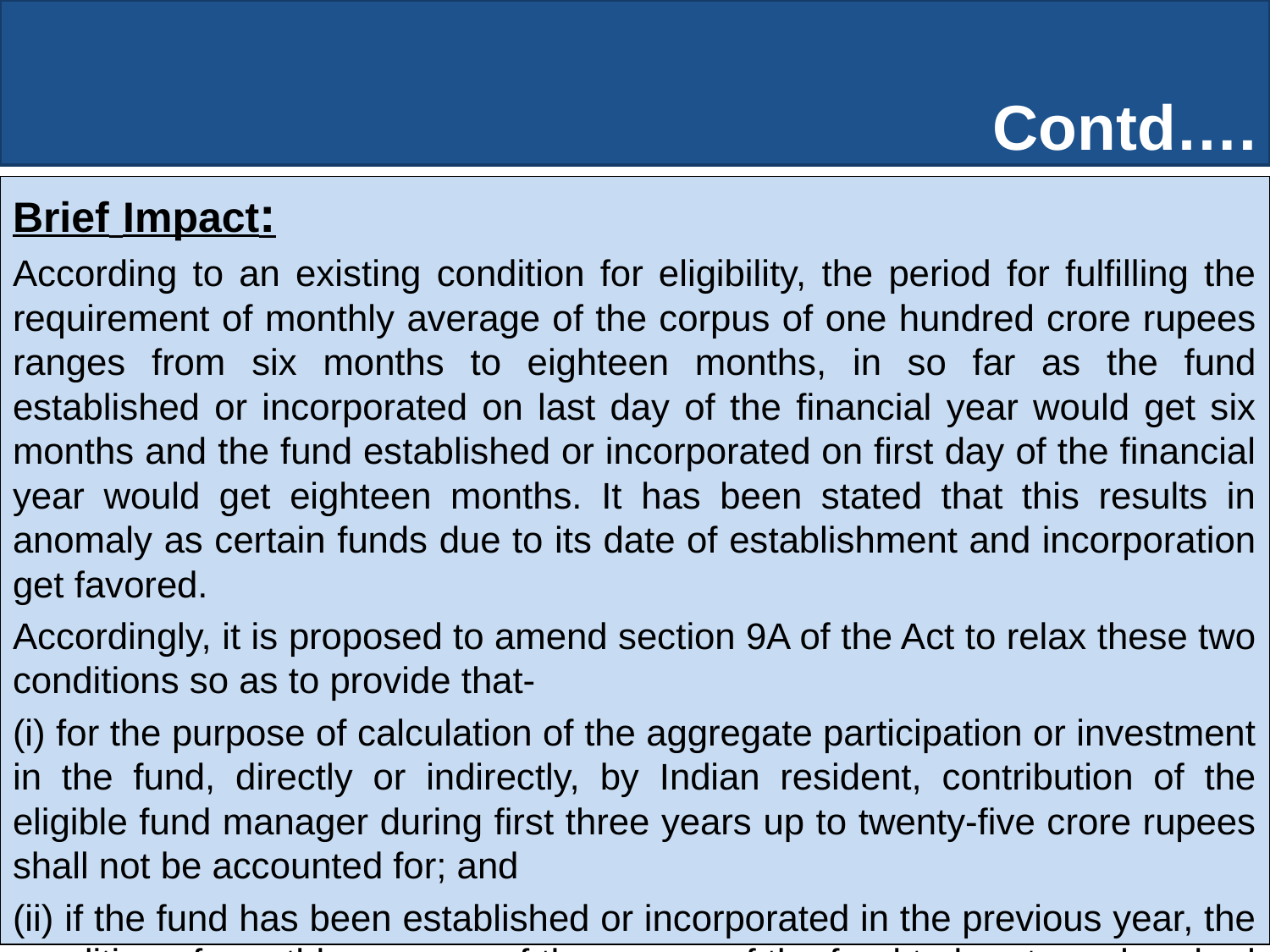

# Contd….
Brief Impact:
According to an existing condition for eligibility, the period for fulfilling the requirement of monthly average of the corpus of one hundred crore rupees ranges from six months to eighteen months, in so far as the fund established or incorporated on last day of the financial year would get six months and the fund established or incorporated on first day of the financial year would get eighteen months. It has been stated that this results in anomaly as certain funds due to its date of establishment and incorporation get favored.
Accordingly, it is proposed to amend section 9A of the Act to relax these two conditions so as to provide that-
(i) for the purpose of calculation of the aggregate participation or investment in the fund, directly or indirectly, by Indian resident, contribution of the eligible fund manager during first three years up to twenty-five crore rupees shall not be accounted for; and
(ii) if the fund has been established or incorporated in the previous year, the condition of monthly average of the corpus of the fund to be at one hundred crore rupees shall be fulfilled within twelve months from the last day of the month of its establishment or incorporation.
63